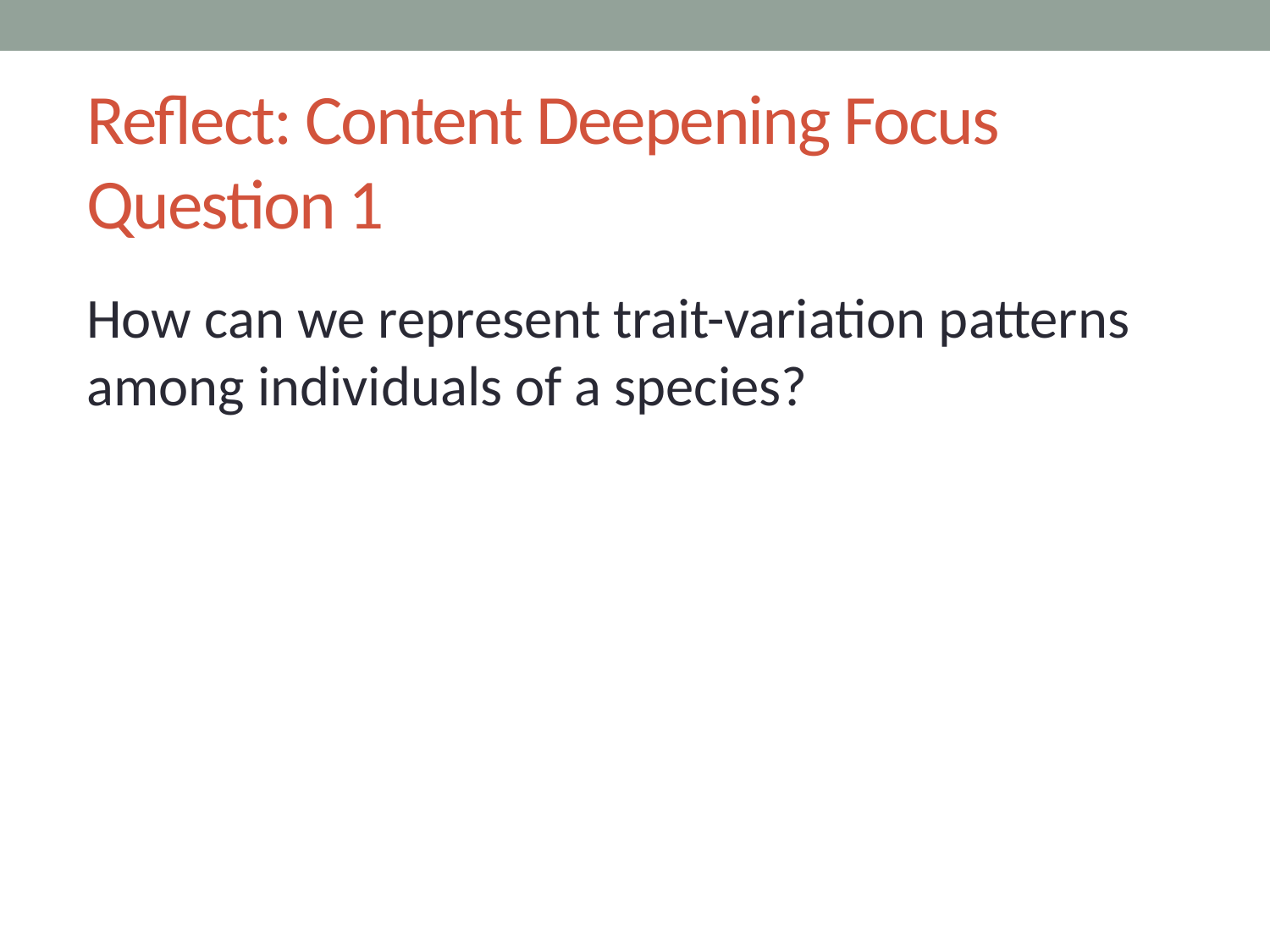

# Reflect: Content Deepening Focus Question 1
How can we represent trait-variation patterns among individuals of a species?